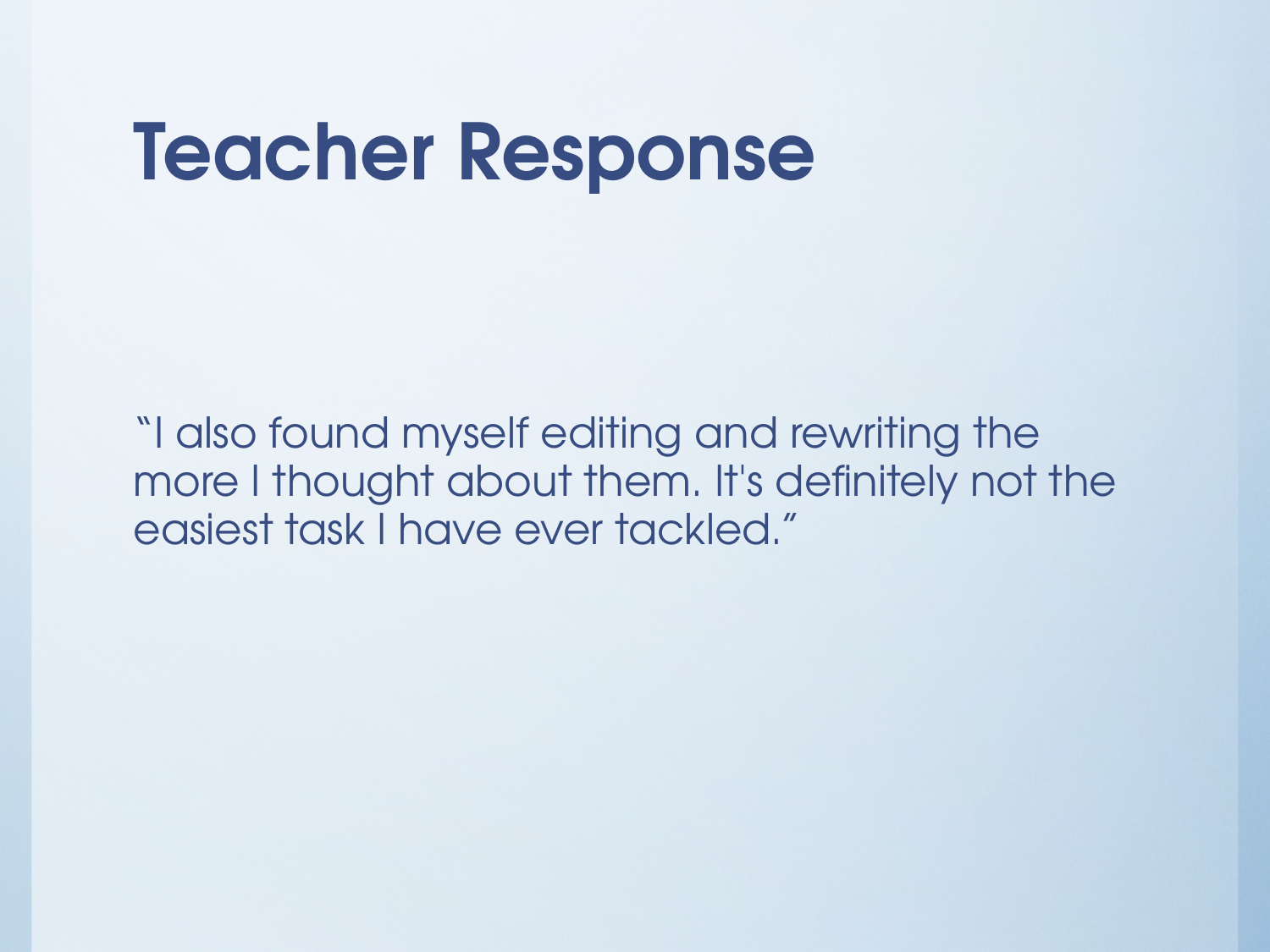

# Teacher Response

“I also found myself editing and rewriting the more I thought about them. It's definitely not the easiest task I have ever tackled.”